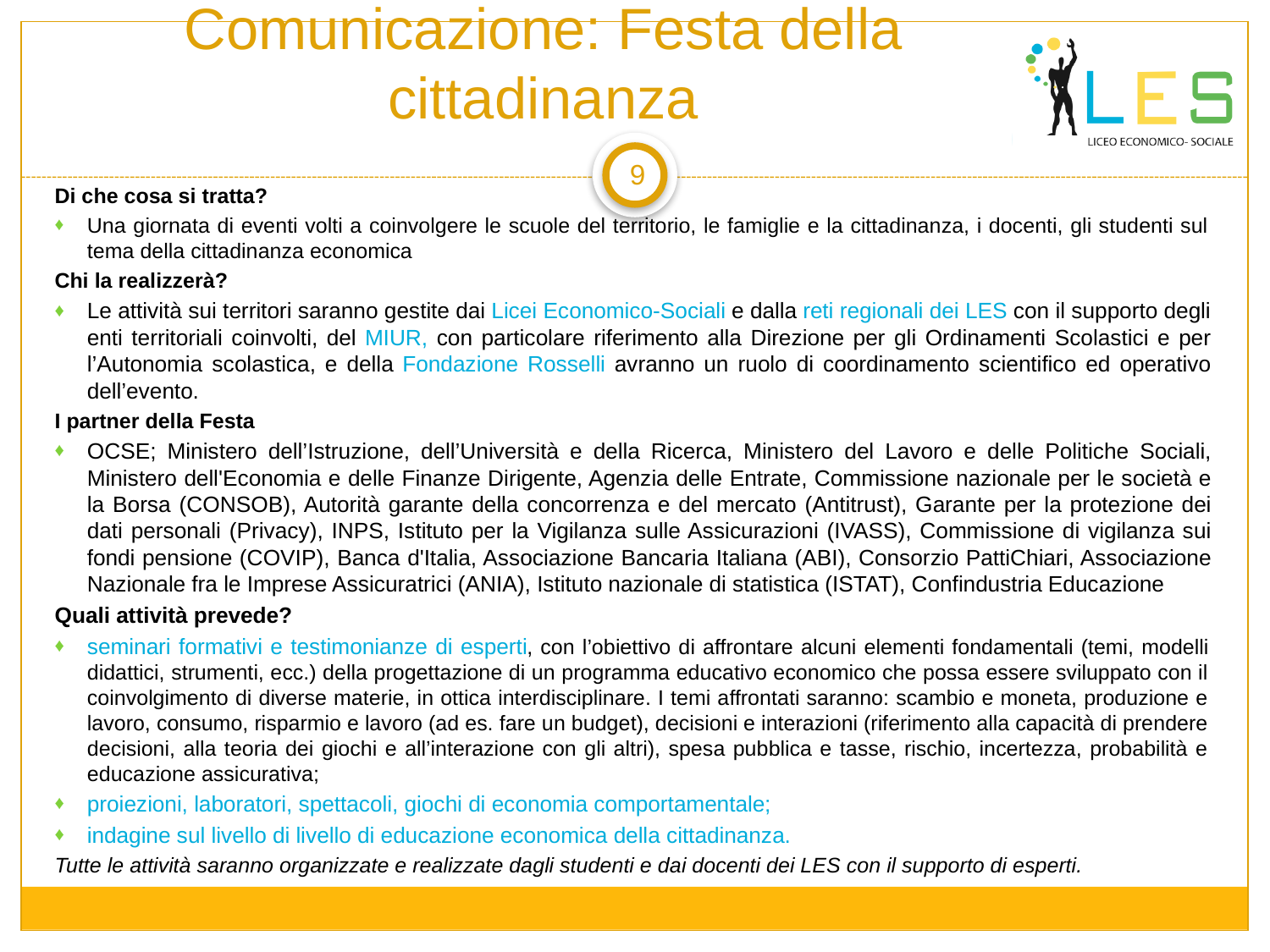

# Comunicazione: Festa della cittadinanza
9
Di che cosa si tratta?
Una giornata di eventi volti a coinvolgere le scuole del territorio, le famiglie e la cittadinanza, i docenti, gli studenti sul tema della cittadinanza economica
Chi la realizzerà?
Le attività sui territori saranno gestite dai Licei Economico-Sociali e dalla reti regionali dei LES con il supporto degli enti territoriali coinvolti, del MIUR, con particolare riferimento alla Direzione per gli Ordinamenti Scolastici e per l’Autonomia scolastica, e della Fondazione Rosselli avranno un ruolo di coordinamento scientifico ed operativo dell’evento.
I partner della Festa
OCSE; Ministero dell’Istruzione, dell’Università e della Ricerca, Ministero del Lavoro e delle Politiche Sociali, Ministero dell'Economia e delle Finanze Dirigente, Agenzia delle Entrate, Commissione nazionale per le società e la Borsa (CONSOB), Autorità garante della concorrenza e del mercato (Antitrust), Garante per la protezione dei dati personali (Privacy), INPS, Istituto per la Vigilanza sulle Assicurazioni (IVASS), Commissione di vigilanza sui fondi pensione (COVIP), Banca d'Italia, Associazione Bancaria Italiana (ABI), Consorzio PattiChiari, Associazione Nazionale fra le Imprese Assicuratrici (ANIA), Istituto nazionale di statistica (ISTAT), Confindustria Educazione
Quali attività prevede?
seminari formativi e testimonianze di esperti, con l’obiettivo di affrontare alcuni elementi fondamentali (temi, modelli didattici, strumenti, ecc.) della progettazione di un programma educativo economico che possa essere sviluppato con il coinvolgimento di diverse materie, in ottica interdisciplinare. I temi affrontati saranno: scambio e moneta, produzione e lavoro, consumo, risparmio e lavoro (ad es. fare un budget), decisioni e interazioni (riferimento alla capacità di prendere decisioni, alla teoria dei giochi e all’interazione con gli altri), spesa pubblica e tasse, rischio, incertezza, probabilità e educazione assicurativa;
proiezioni, laboratori, spettacoli, giochi di economia comportamentale;
indagine sul livello di livello di educazione economica della cittadinanza.
Tutte le attività saranno organizzate e realizzate dagli studenti e dai docenti dei LES con il supporto di esperti.